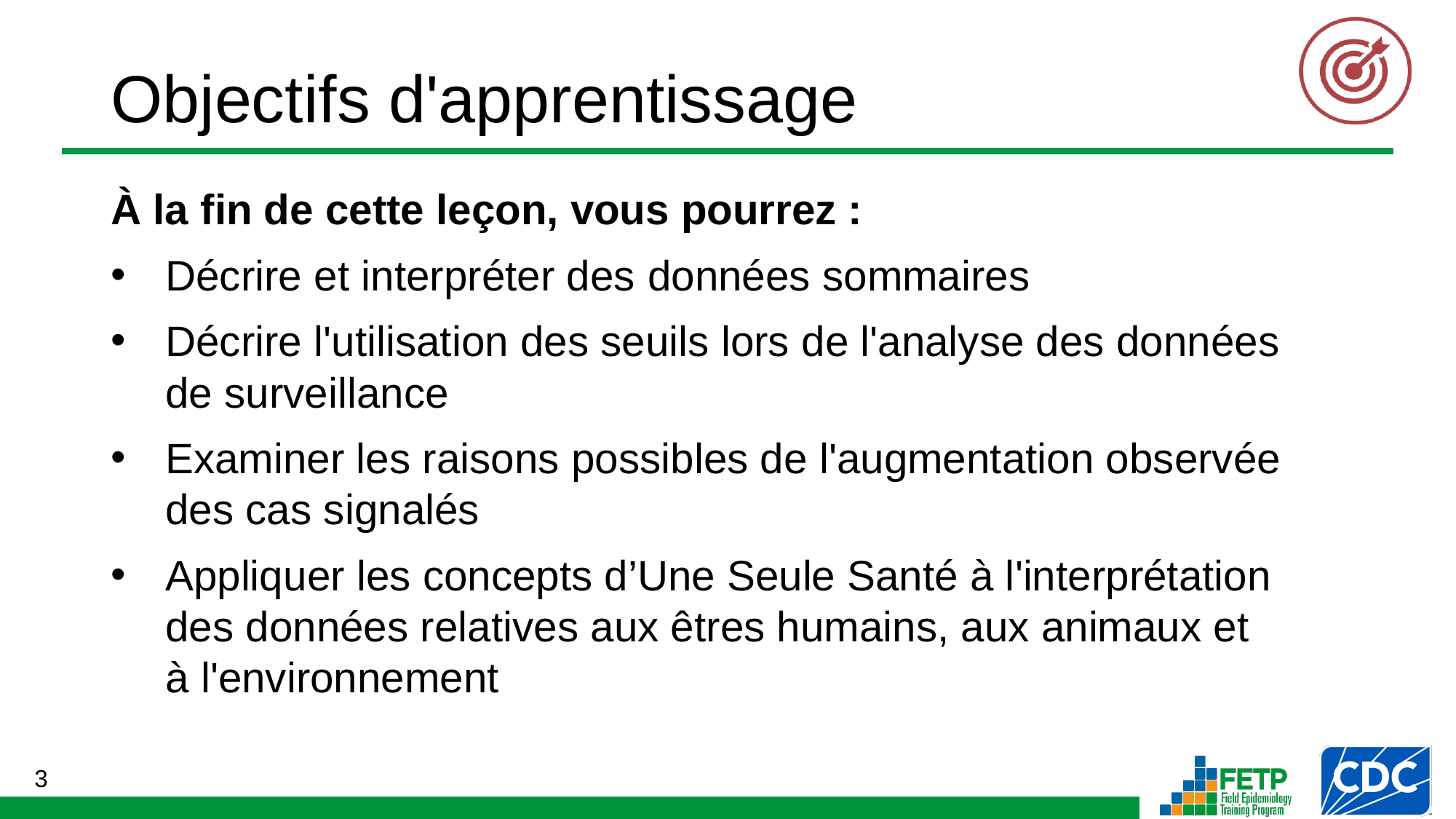

À la fin de cette leçon, vous pourrez :
Décrire et interpréter des données sommaires
Décrire l'utilisation des seuils lors de l'analyse des données
de surveillance
Examiner les raisons possibles de l'augmentation observée des cas signalés
Appliquer les concepts d’Une Seule Santé à l'interprétation des données relatives aux êtres humains, aux animaux et
à l'environnement